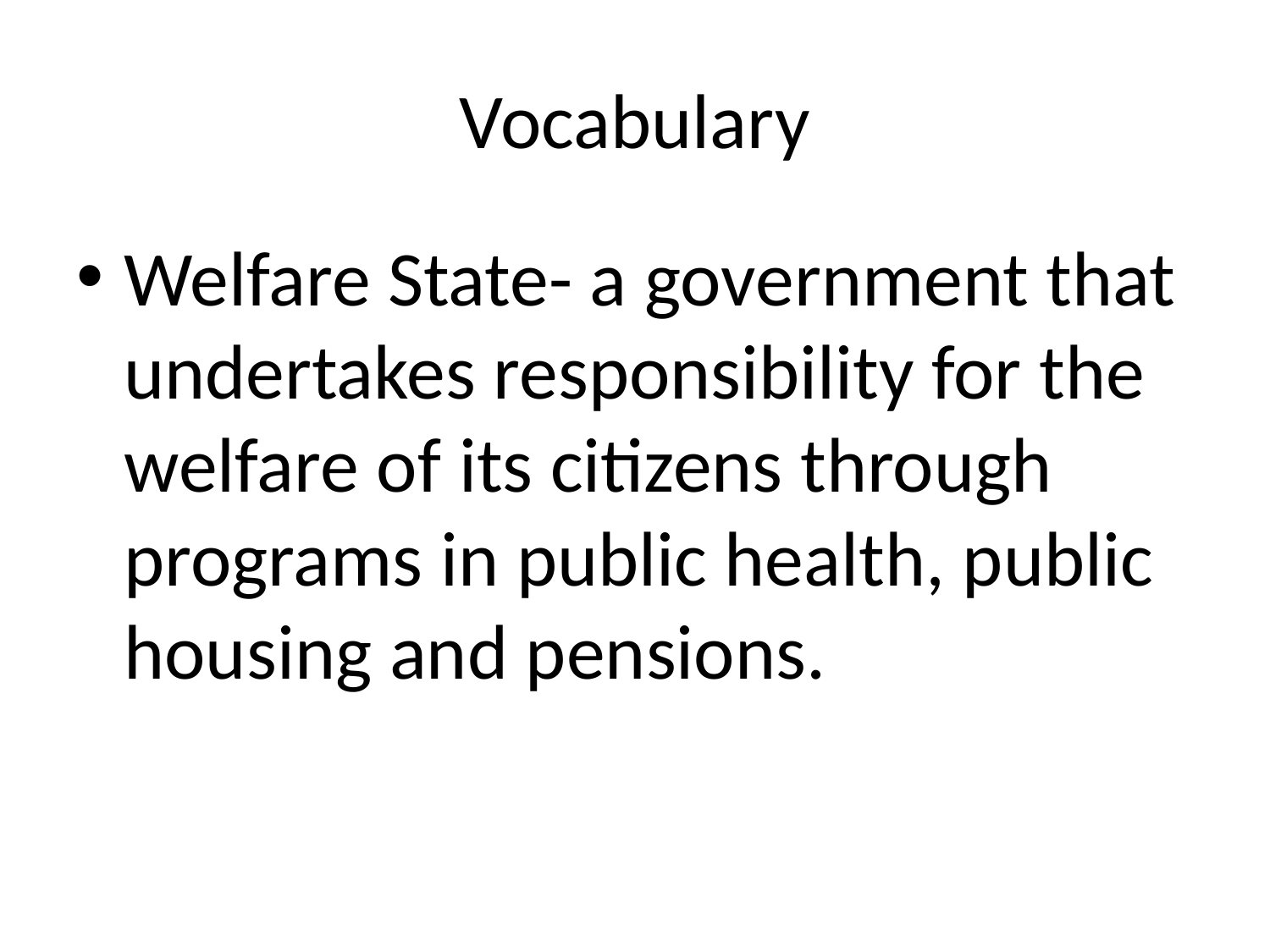

# Vocabulary
Welfare State- a government that undertakes responsibility for the welfare of its citizens through programs in public health, public housing and pensions.